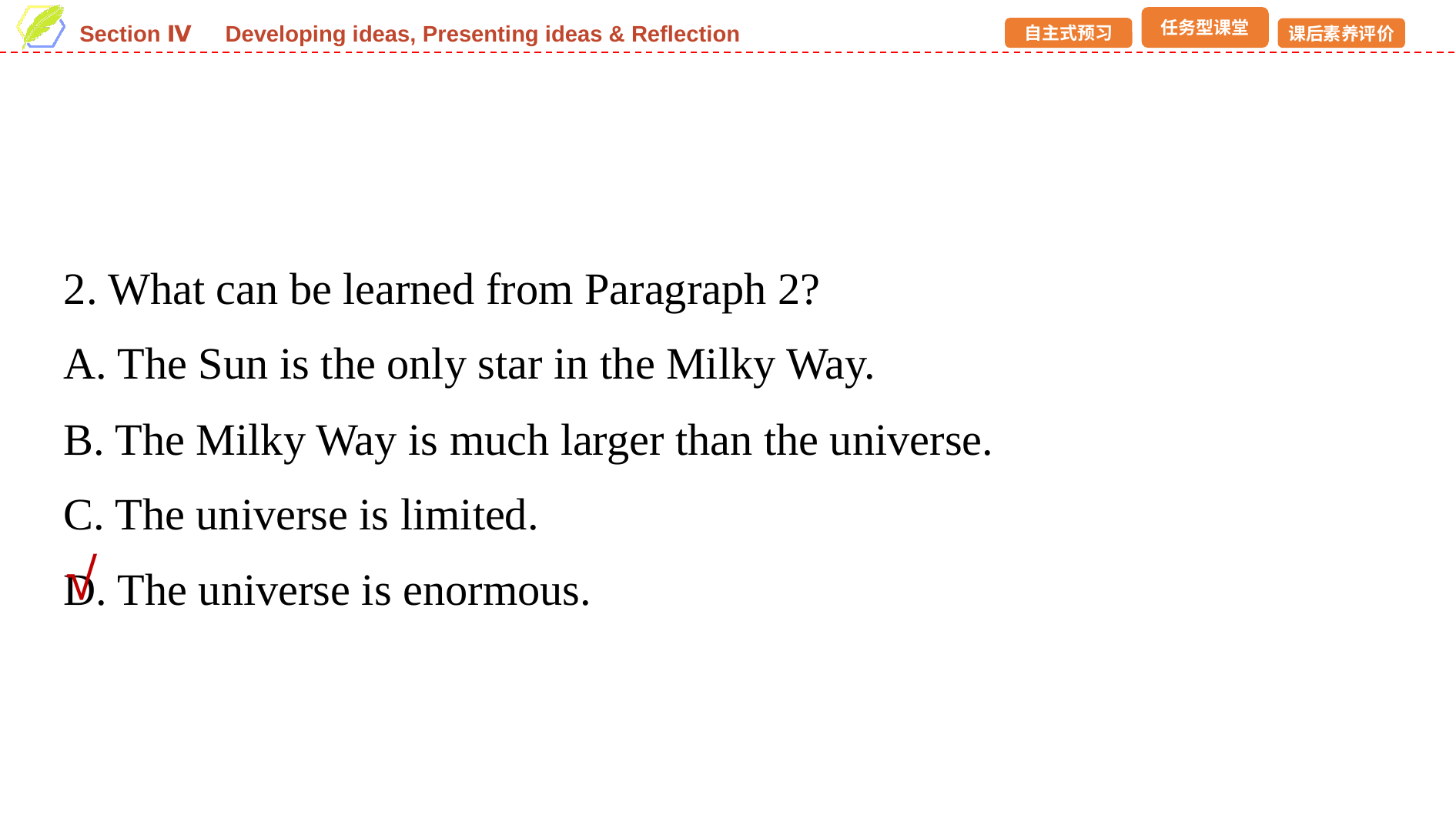

2. What can be learned from Paragraph 2?
A. The Sun is the only star in the Milky Way.
B. The Milky Way is much larger than the universe.
C. The universe is limited.
D. The universe is enormous.
√